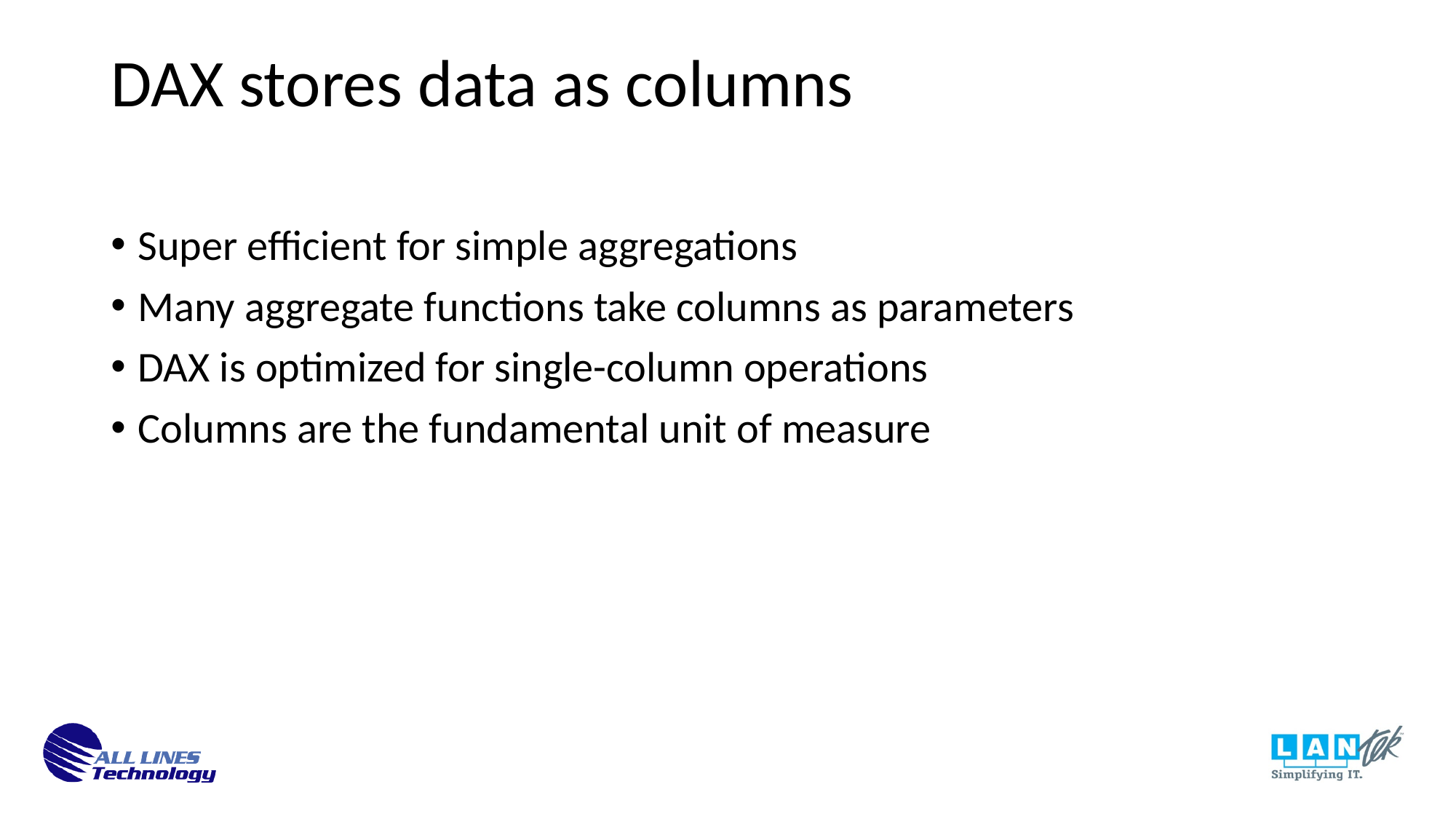

DAX stores data as columns
Super efficient for simple aggregations
Many aggregate functions take columns as parameters
DAX is optimized for single-column operations
Columns are the fundamental unit of measure